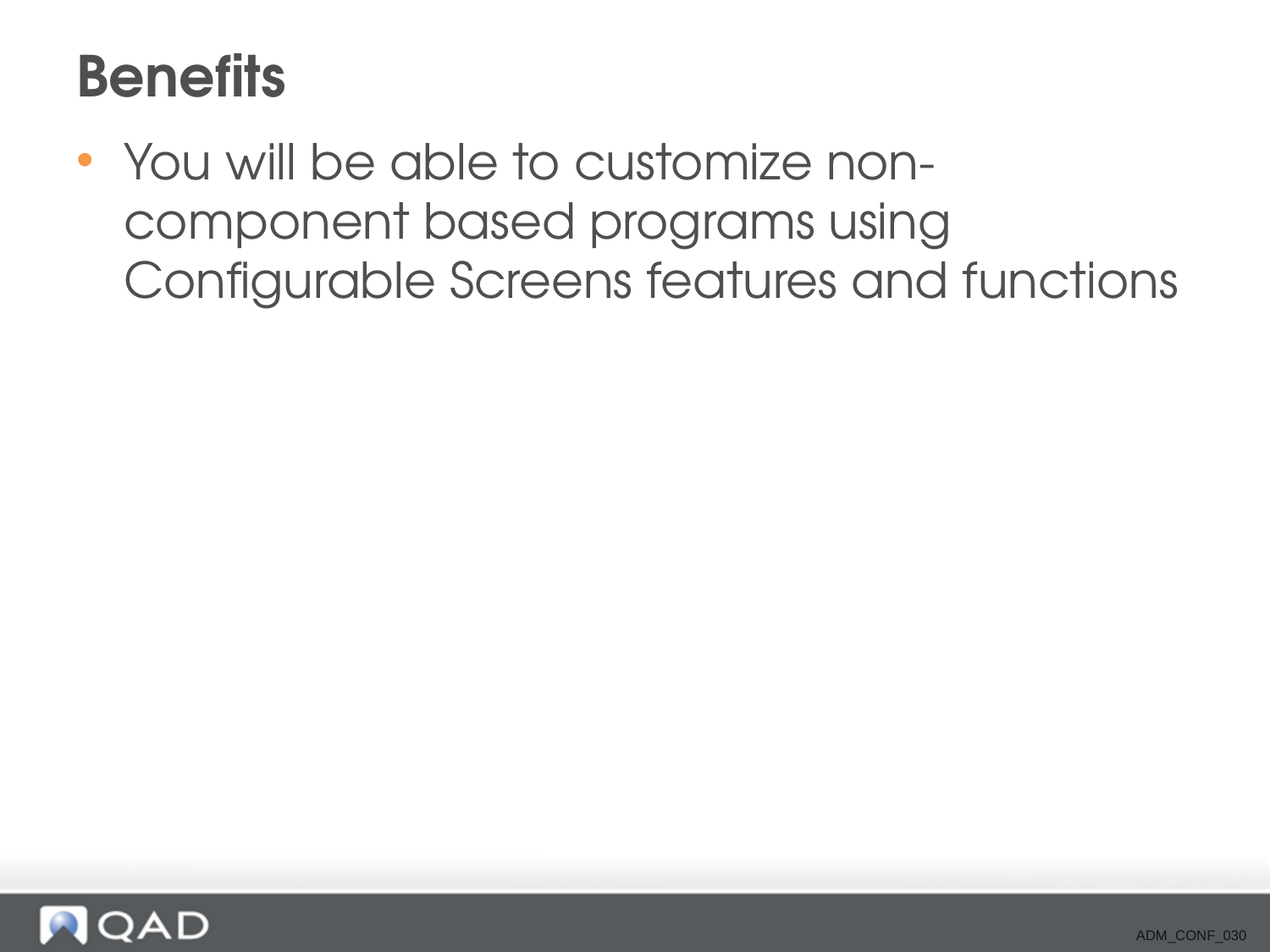

# Benefits
You will be able to customize non-component based programs using Configurable Screens features and functions

ADM_CONF_030